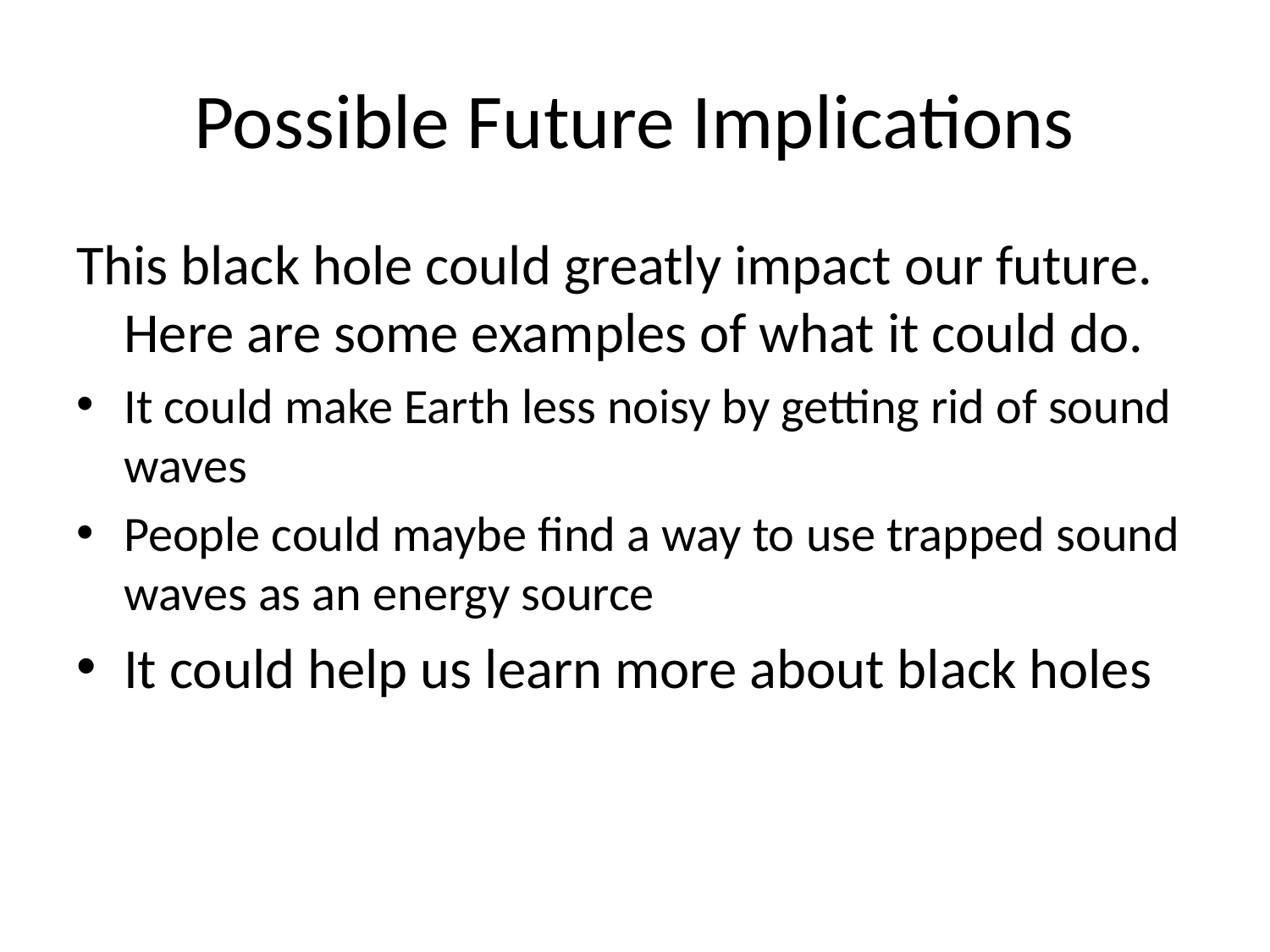

# Possible Future Implications
This black hole could greatly impact our future. Here are some examples of what it could do.
It could make Earth less noisy by getting rid of sound waves
People could maybe find a way to use trapped sound waves as an energy source
It could help us learn more about black holes